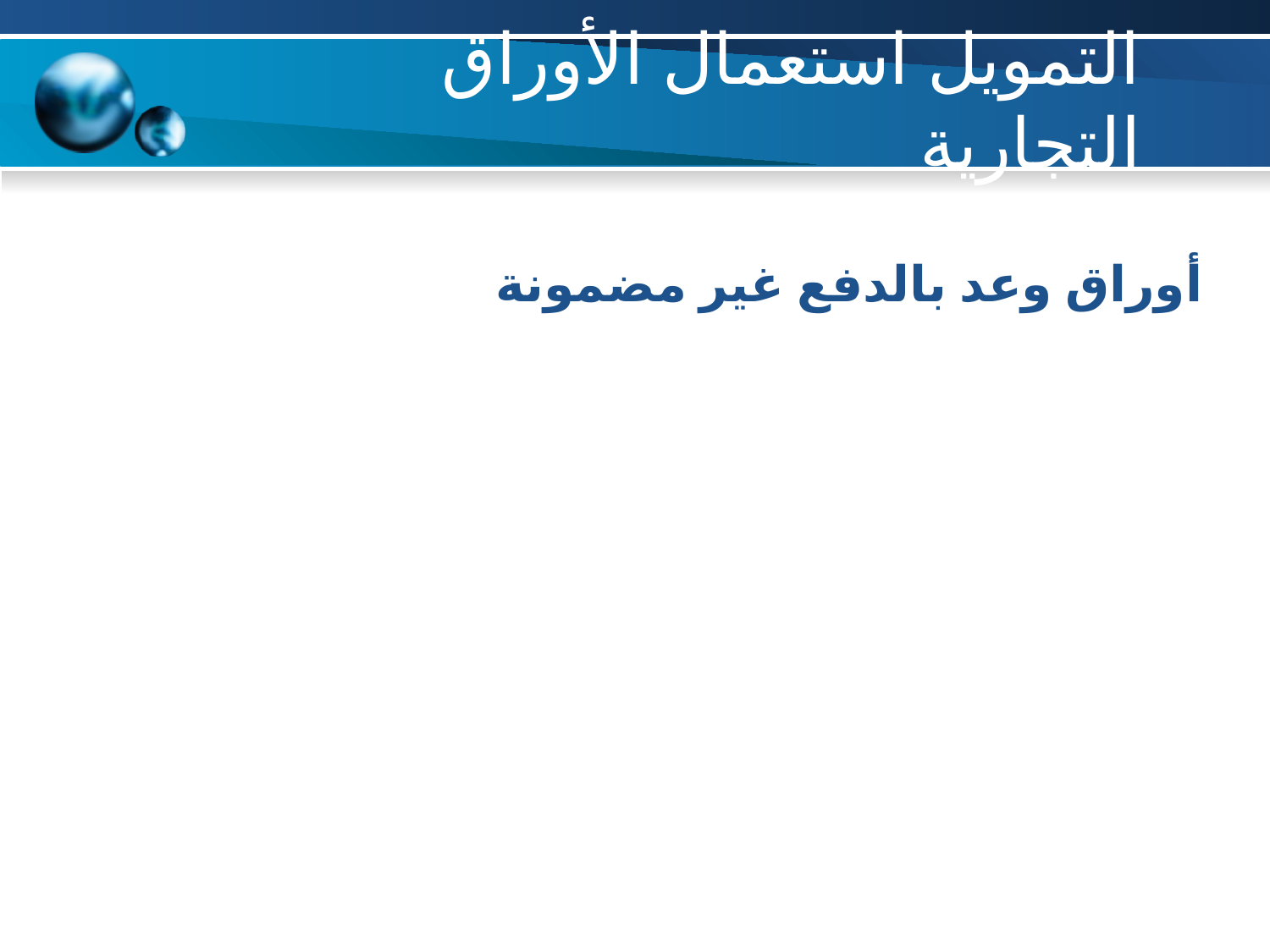

# التمويل استعمال الأوراق التجارية
أوراق وعد بالدفع غير مضمونة